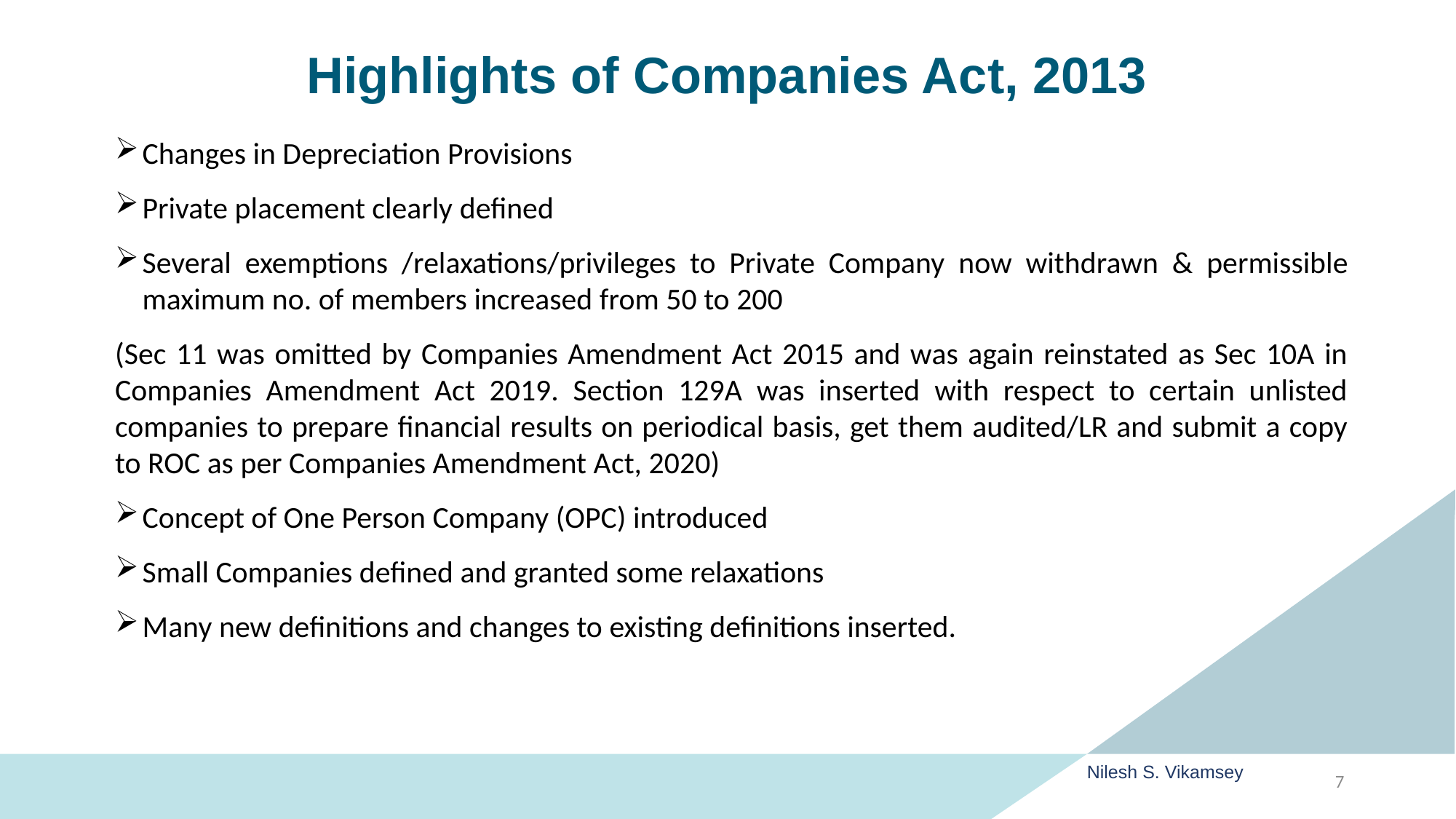

# Highlights of Companies Act, 2013
Changes in Depreciation Provisions
Private placement clearly defined
Several exemptions /relaxations/privileges to Private Company now withdrawn & permissible maximum no. of members increased from 50 to 200
(Sec 11 was omitted by Companies Amendment Act 2015 and was again reinstated as Sec 10A in Companies Amendment Act 2019. Section 129A was inserted with respect to certain unlisted companies to prepare financial results on periodical basis, get them audited/LR and submit a copy to ROC as per Companies Amendment Act, 2020)
Concept of One Person Company (OPC) introduced
Small Companies defined and granted some relaxations
Many new definitions and changes to existing definitions inserted.

Nilesh S. Vikamsey
7